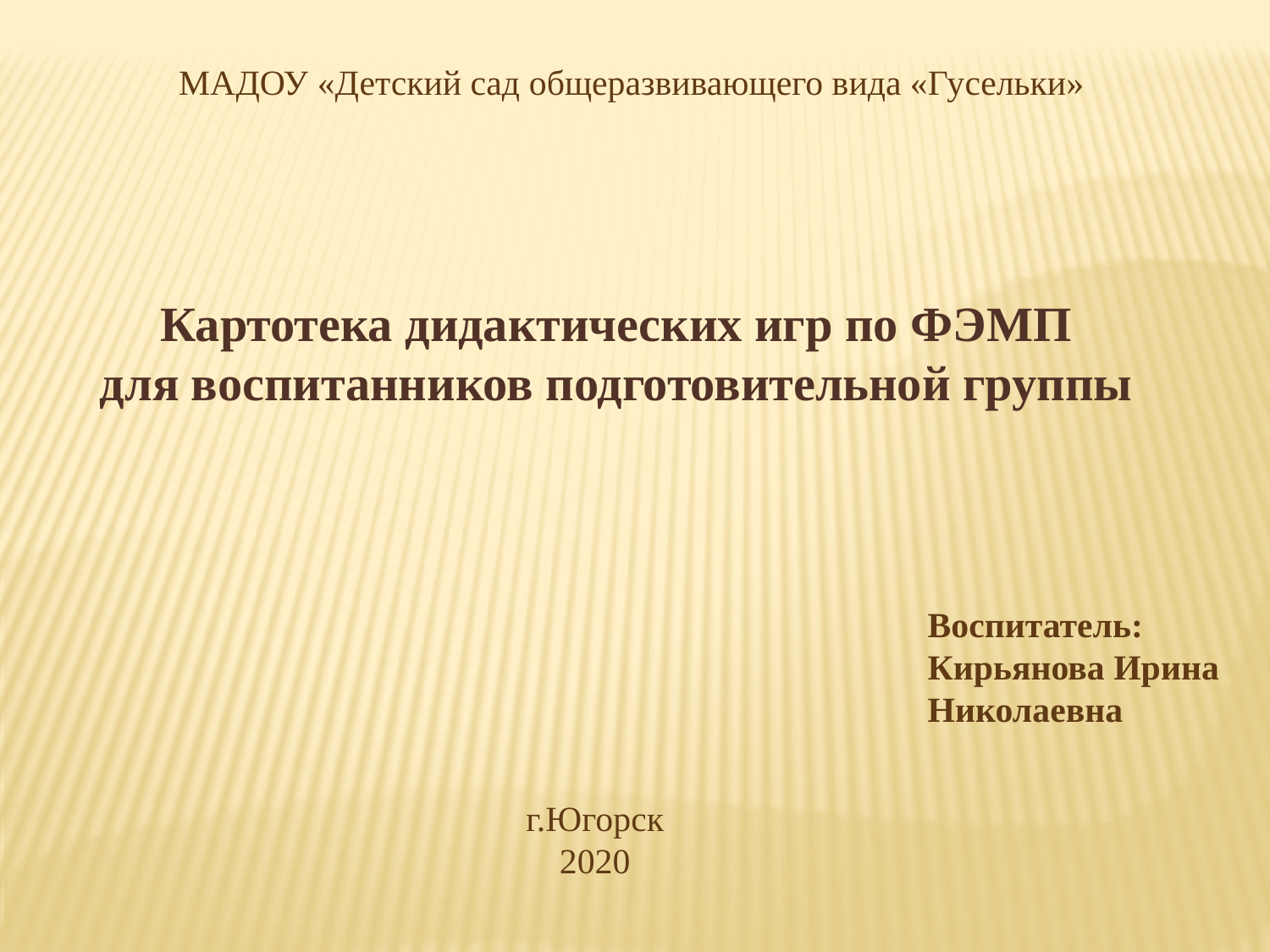

МАДОУ «Детский сад общеразвивающего вида «Гусельки»
Картотека дидактических игр по ФЭМП
для воспитанников подготовительной группы
Воспитатель:
Кирьянова Ирина Николаевна
г.Югорск
2020